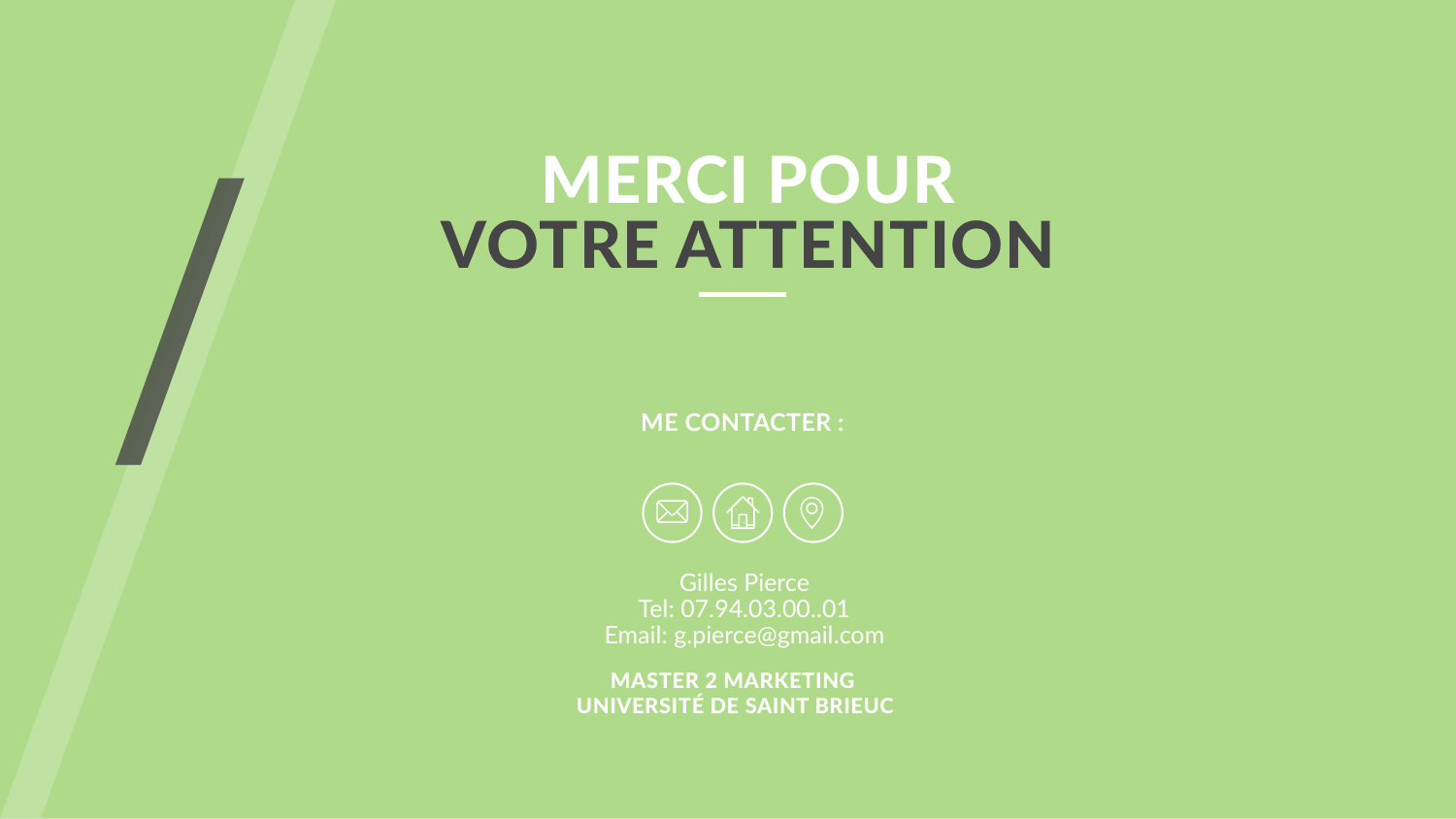

Merci pour
votre attention

Me contacter :

Gilles Pierce
Tel: 07.94.03.00..01
Email: g.pierce@gmail.com
Master 2 marketing
Université de Saint brieuc